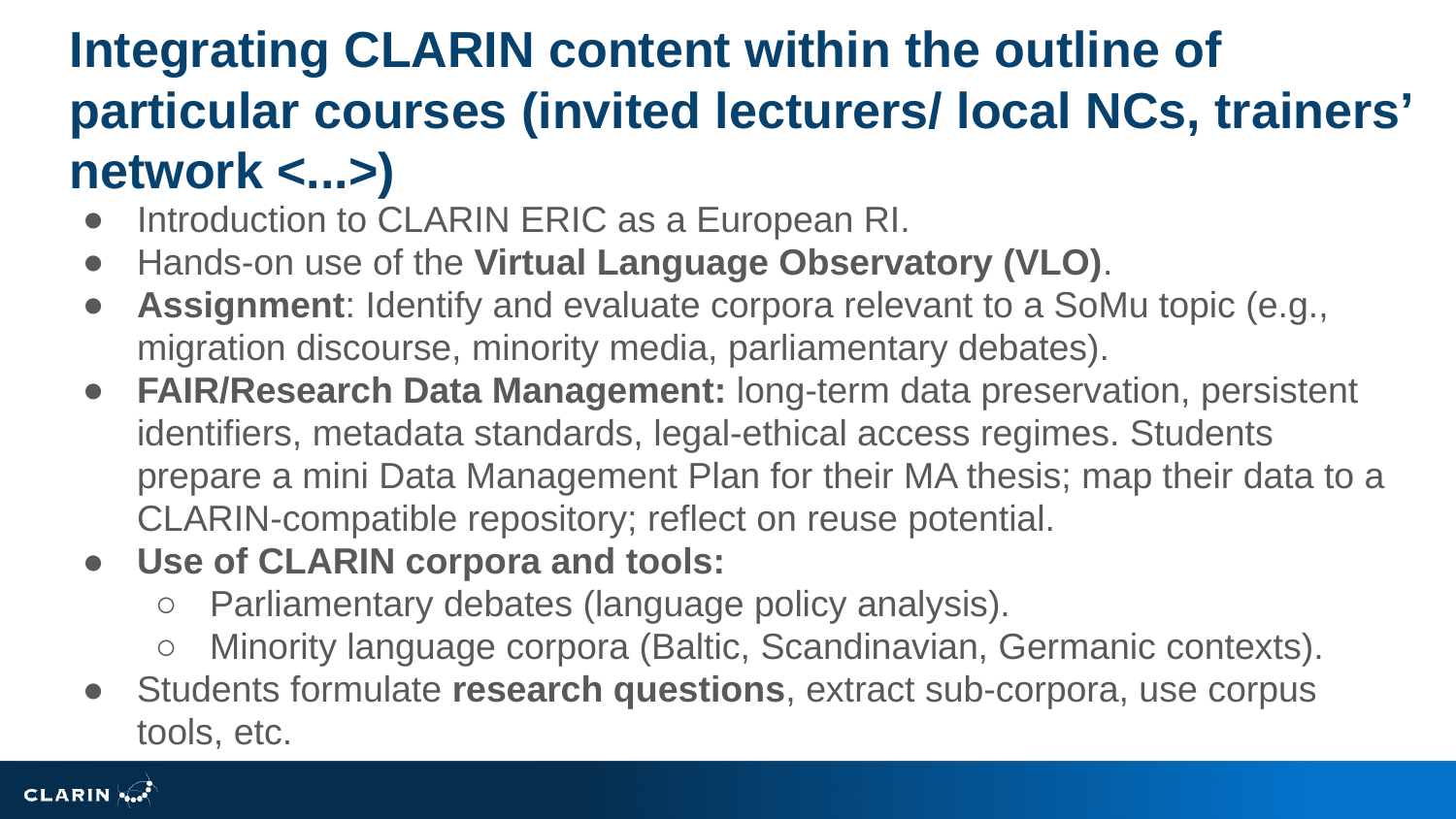

# Integrating CLARIN content within the outline of particular courses (invited lecturers/ local NCs, trainers’ network <...>)
Introduction to CLARIN ERIC as a European RI.
Hands-on use of the Virtual Language Observatory (VLO).
Assignment: Identify and evaluate corpora relevant to a SoMu topic (e.g., migration discourse, minority media, parliamentary debates).
FAIR/Research Data Management: long-term data preservation, persistent identifiers, metadata standards, legal-ethical access regimes. Students prepare a mini Data Management Plan for their MA thesis; map their data to a CLARIN-compatible repository; reflect on reuse potential.
Use of CLARIN corpora and tools:
Parliamentary debates (language policy analysis).
Minority language corpora (Baltic, Scandinavian, Germanic contexts).
Students formulate research questions, extract sub-corpora, use corpus tools, etc.